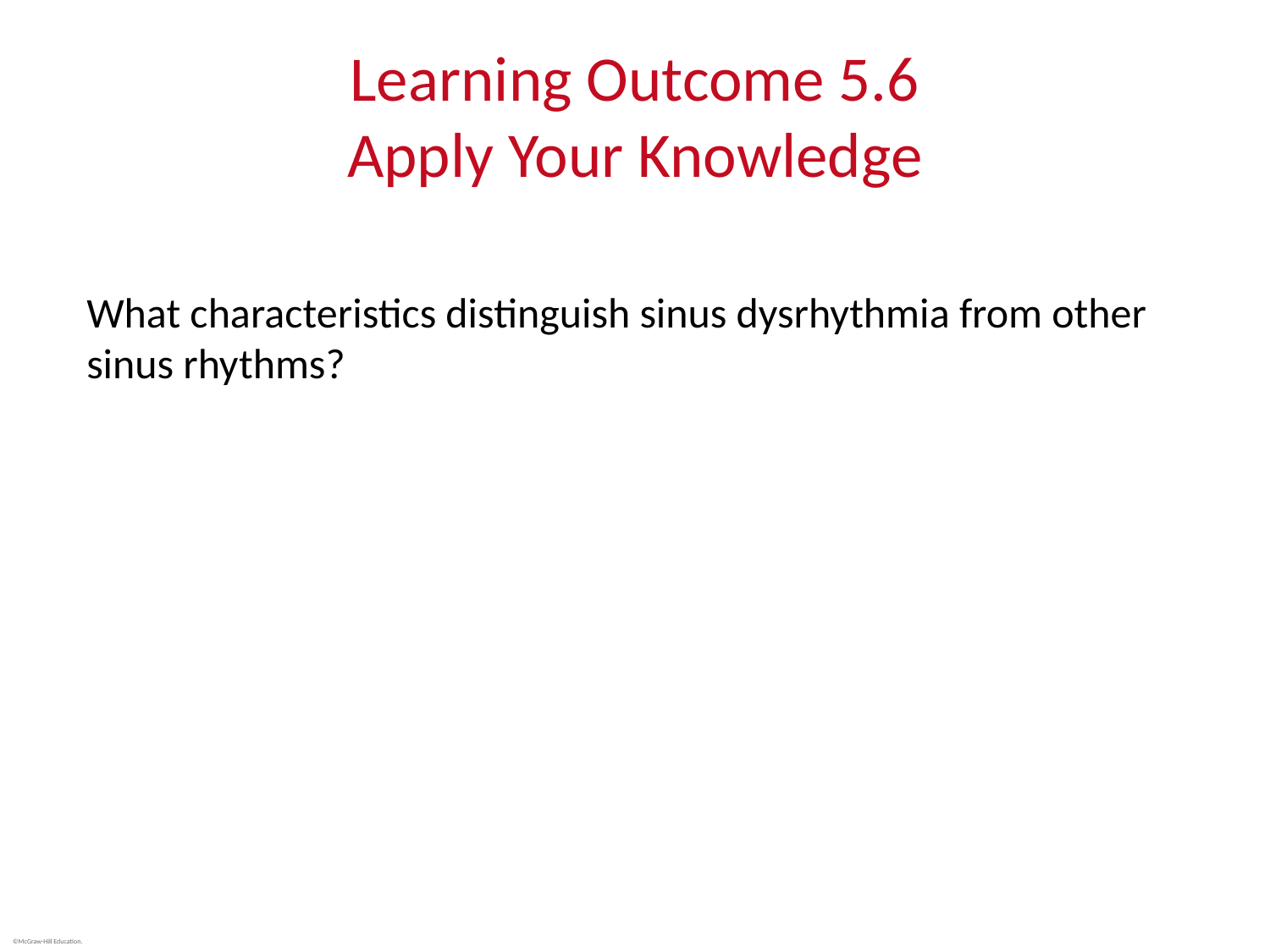

# Learning Outcome 5.6 Apply Your Knowledge
What characteristics distinguish sinus dysrhythmia from other sinus rhythms?